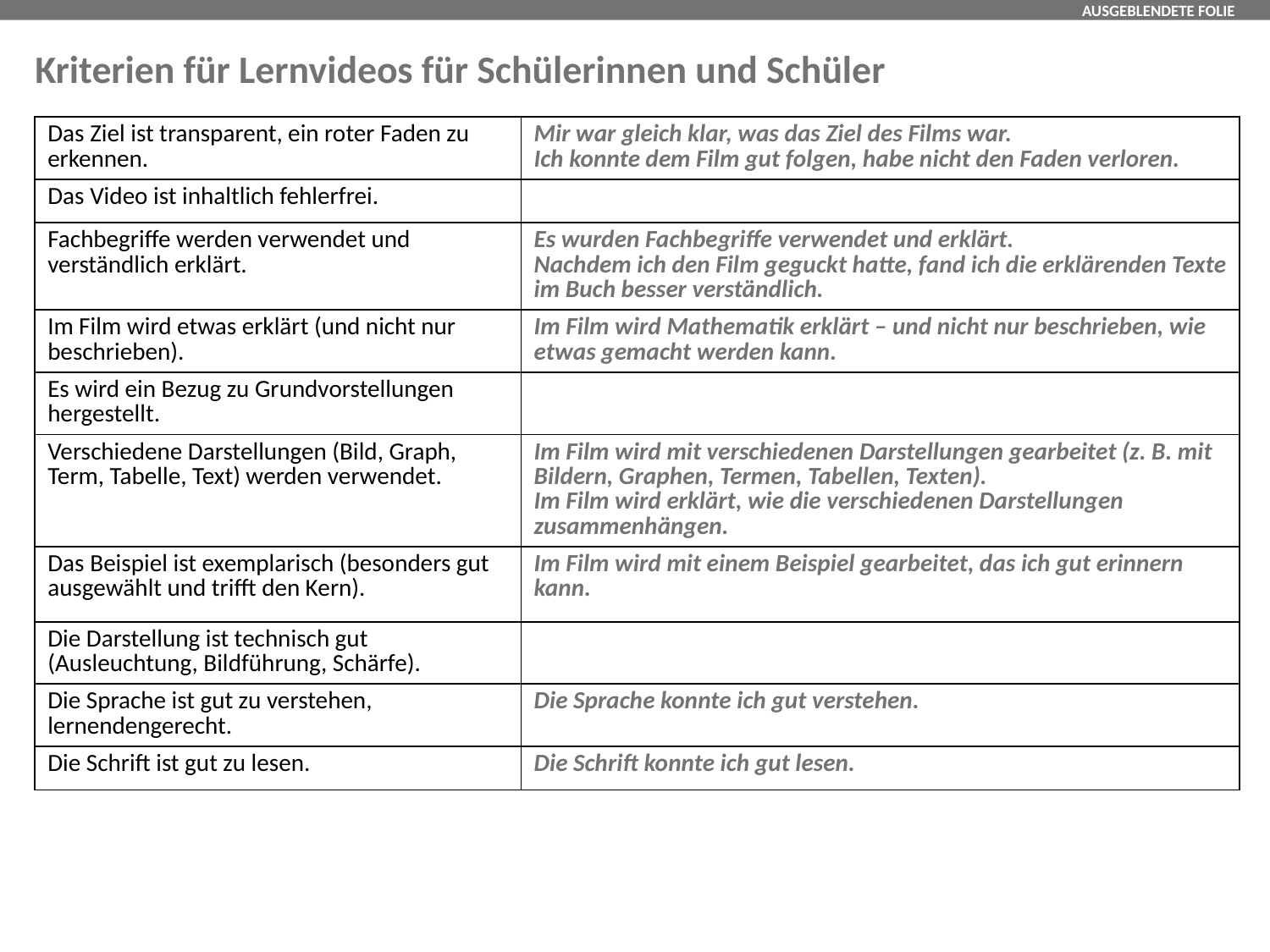

# Kriterien für Lernvideos für Schülerinnen und Schüler
| Das Ziel ist transparent, ein roter Faden zu erkennen. | Mir war gleich klar, was das Ziel des Films war. Ich konnte dem Film gut folgen, habe nicht den Faden verloren. |
| --- | --- |
| Das Video ist inhaltlich fehlerfrei. |  |
| Fachbegriffe werden verwendet und verständlich erklärt. | Es wurden Fachbegriffe verwendet und erklärt. Nachdem ich den Film geguckt hatte, fand ich die erklärenden Texte im Buch besser verständlich. |
| Im Film wird etwas erklärt (und nicht nur beschrieben). | Im Film wird Mathematik erklärt – und nicht nur beschrieben, wie etwas gemacht werden kann. |
| Es wird ein Bezug zu Grundvorstellungen hergestellt. |  |
| Verschiedene Darstellungen (Bild, Graph, Term, Tabelle, Text) werden verwendet. | Im Film wird mit verschiedenen Darstellungen gearbeitet (z. B. mit Bildern, Graphen, Termen, Tabellen, Texten). Im Film wird erklärt, wie die verschiedenen Darstellungen zusammenhängen. |
| Das Beispiel ist exemplarisch (besonders gut ausgewählt und trifft den Kern). | Im Film wird mit einem Beispiel gearbeitet, das ich gut erinnern kann. |
| Die Darstellung ist technisch gut (Ausleuchtung, Bildführung, Schärfe). |  |
| Die Sprache ist gut zu verstehen, lernendengerecht. | Die Sprache konnte ich gut verstehen. |
| Die Schrift ist gut zu lesen. | Die Schrift konnte ich gut lesen. |